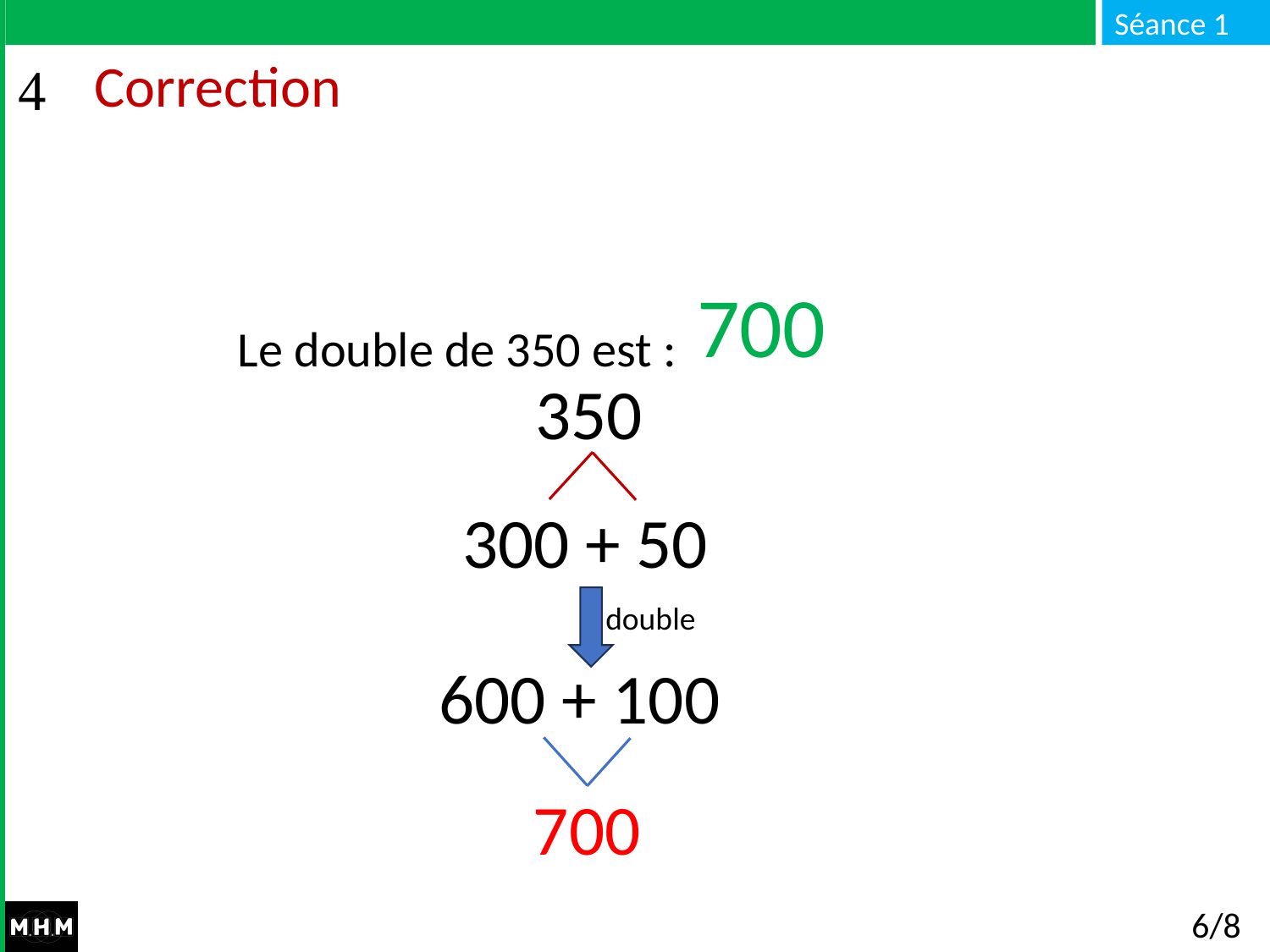

# Correction
Le double de 350 est : …

700
350
300 + 50

double
600 + 100
700
6/8